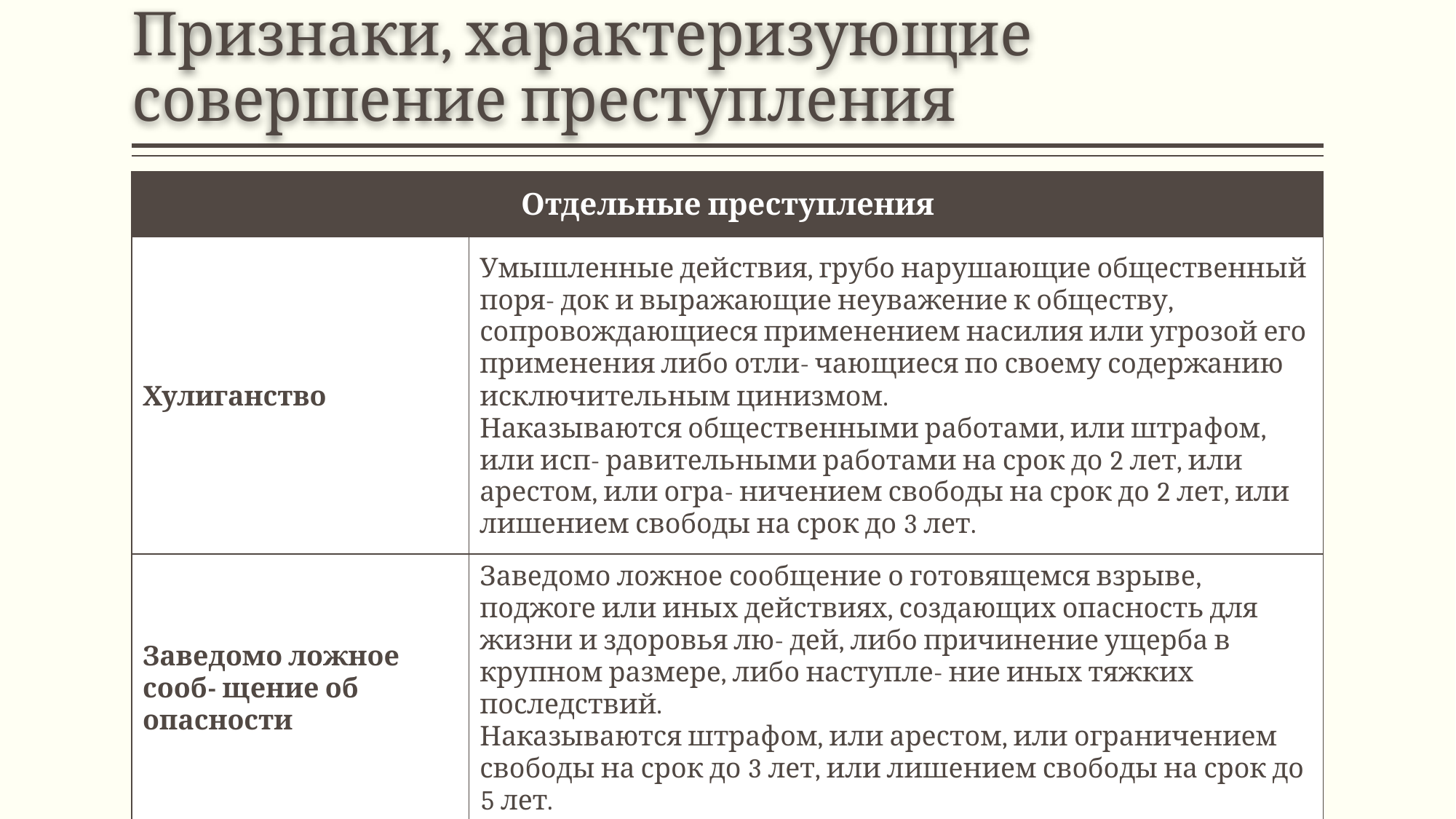

# Признаки, характеризующие совершение преступления
| Отдельные преступления |  |
| --- | --- |
| Хулиганство | Умышленные действия, грубо нарушающие общественный поря- док и выражающие неуважение к обществу, сопровождающиеся применением насилия или угрозой его применения либо отли- чающиеся по своему содержанию исключительным цинизмом. Наказываются общественными работами, или штрафом, или исп- равительными работами на срок до 2 лет, или арестом, или огра- ничением свободы на срок до 2 лет, или лишением свободы на срок до 3 лет. |
| Заведомо ложное сооб- щение об опасности | Заведомо ложное сообщение о готовящемся взрыве, поджоге или иных действиях, создающих опасность для жизни и здоровья лю- дей, либо причинение ущерба в крупном размере, либо наступле- ние иных тяжких последствий. Наказываются штрафом, или арестом, или ограничением свободы на срок до 3 лет, или лишением свободы на срок до 5 лет. |